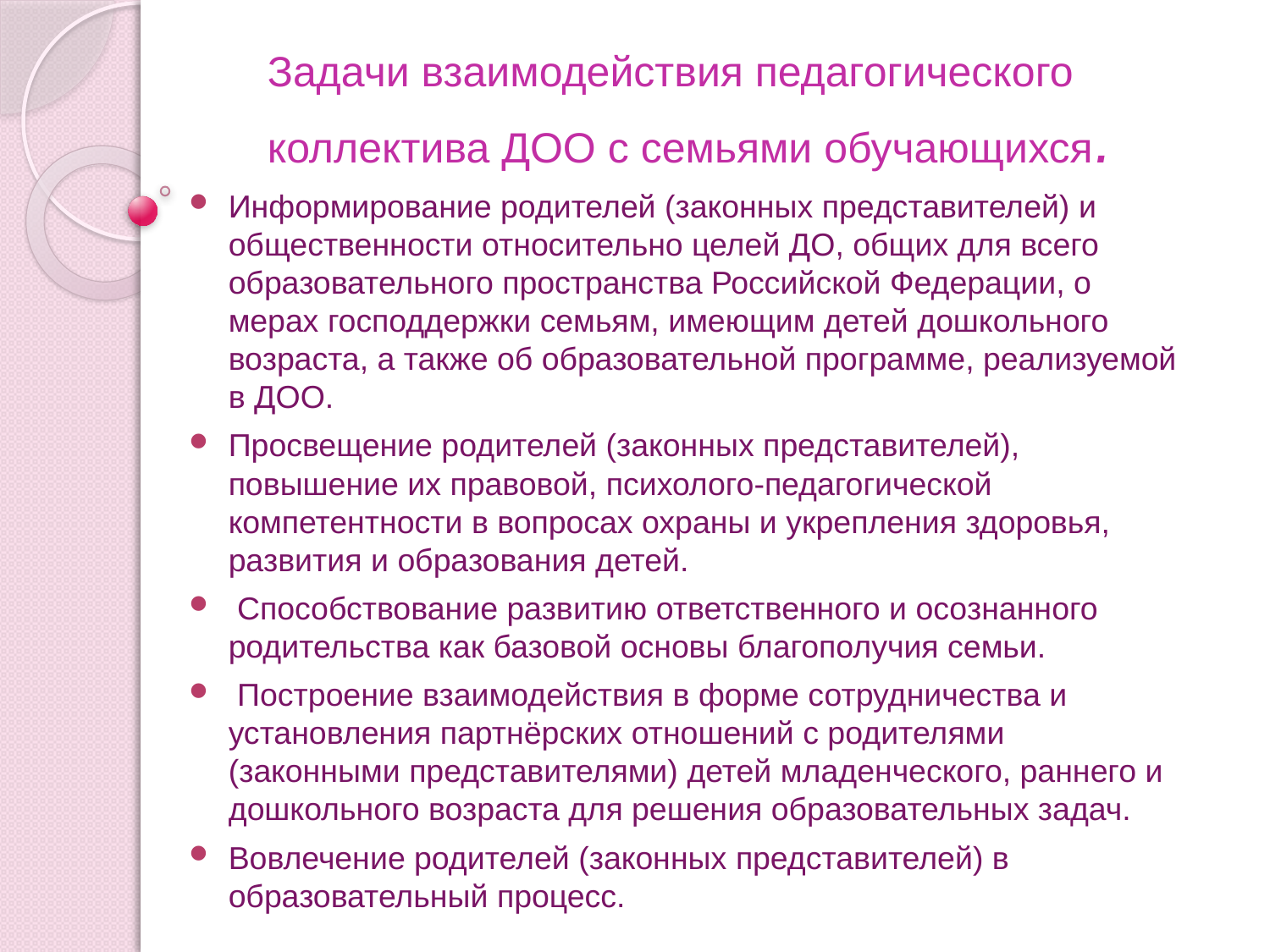

# Задачи взаимодействия педагогического коллектива ДОО с семьями обучающихся.
Информирование родителей (законных представителей) и общественности относительно целей ДО, общих для всего образовательного пространства Российской Федерации, о мерах господдержки семьям, имеющим детей дошкольного возраста, а также об образовательной программе, реализуемой в ДОО.
Просвещение родителей (законных представителей), повышение их правовой, психолого-педагогической компетентности в вопросах охраны и укрепления здоровья, развития и образования детей.
 Способствование развитию ответственного и осознанного родительства как базовой основы благополучия семьи.
 Построение взаимодействия в форме сотрудничества и установления партнёрских отношений с родителями (законными представителями) детей младенческого, раннего и дошкольного возраста для решения образовательных задач.
Вовлечение родителей (законных представителей) в образовательный процесс.